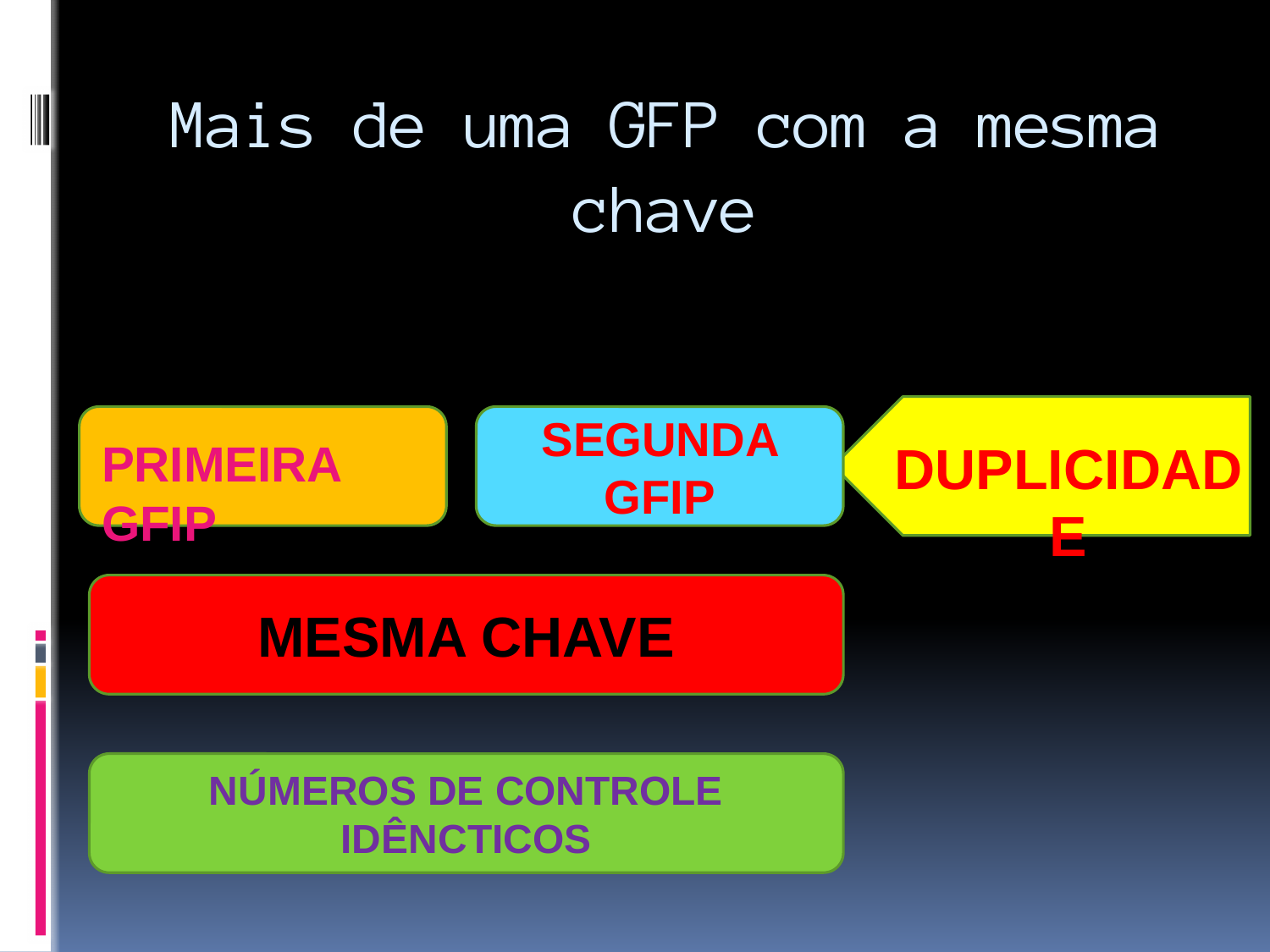

# Mais de uma GFP com a mesma chave

SEGUNDA GFIP
PRIMEIRA GFIP
DUPLICIDADE
MESMA CHAVE
NÚMEROS DE CONTROLE IDÊNCTICOS